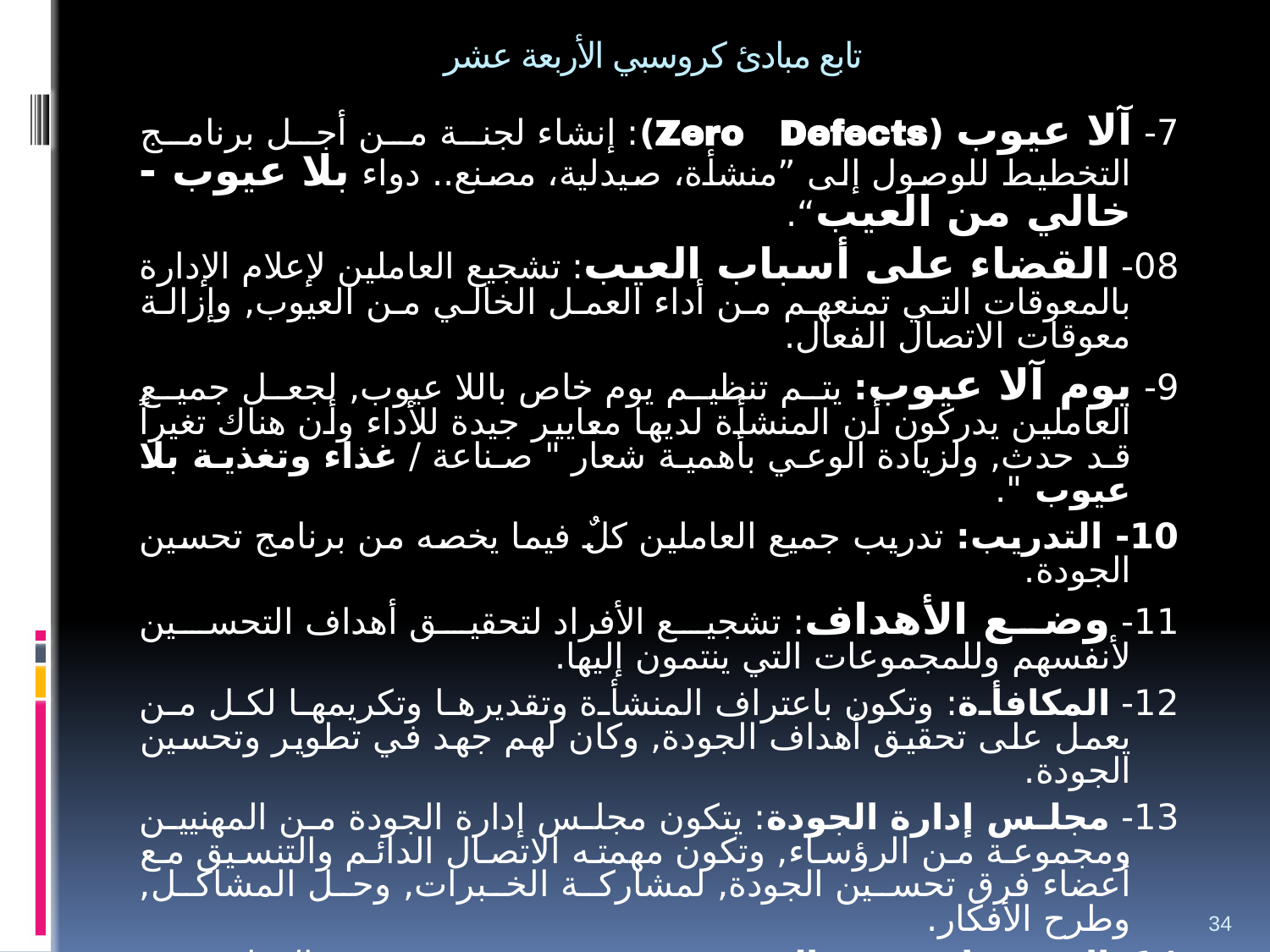

# تابع مبادئ كروسبي الأربعة عشر
7- آلا عيوب (Zero Defects): إنشاء لجنة من أجل برنامج التخطيط للوصول إلى ”منشأة، صيدلية، مصنع.. دواء بلا عيوب - خالي من العيب“.
08- القضاء على أسباب العيب: تشجيع العاملين لإعلام الإدارة بالمعوقات التي تمنعهم من أداء العمل الخالي من العيوب, وإزالة معوقات الاتصال الفعال.
9- يوم آلا عيوب: يتم تنظيم يوم خاص باللا عيوب, لجعل جميع العاملين يدركون أن المنشأة لديها معايير جيدة للأداء وأن هناك تغيراً قد حدث, ولزيادة الوعي بأهمية شعار " صناعة / غذاء وتغذية بلا عيوب ".
10- التدريب: تدريب جميع العاملين كلٌ فيما يخصه من برنامج تحسين الجودة.
11- وضع الأهداف: تشجيع الأفراد لتحقيق أهداف التحسين لأنفسهم وللمجموعات التي ينتمون إليها.
12- المكافأة: وتكون باعتراف المنشأة وتقديرها وتكريمها لكل من يعمل على تحقيق أهداف الجودة, وكان لهم جهد في تطوير وتحسين الجودة.
13- مجلس إدارة الجودة: يتكون مجلس إدارة الجودة من المهنيين ومجموعة من الرؤساء, وتكون مهمته الاتصال الدائم والتنسيق مع أعضاء فرق تحسين الجودة, لمشاركة الخبرات, وحل المشاكل, وطرح الأفكار.
14- الاستمرارية في التحسين: كرر الخطوات الثلاثة عشر السابقة من أجل التأكيد على عمليات تحسين الجودة المستمر الذي لا نهاية له.

(فكر ماذا يعني البند 14 وكيف يساعدك في اختصارها في نموذج شكلي)
34